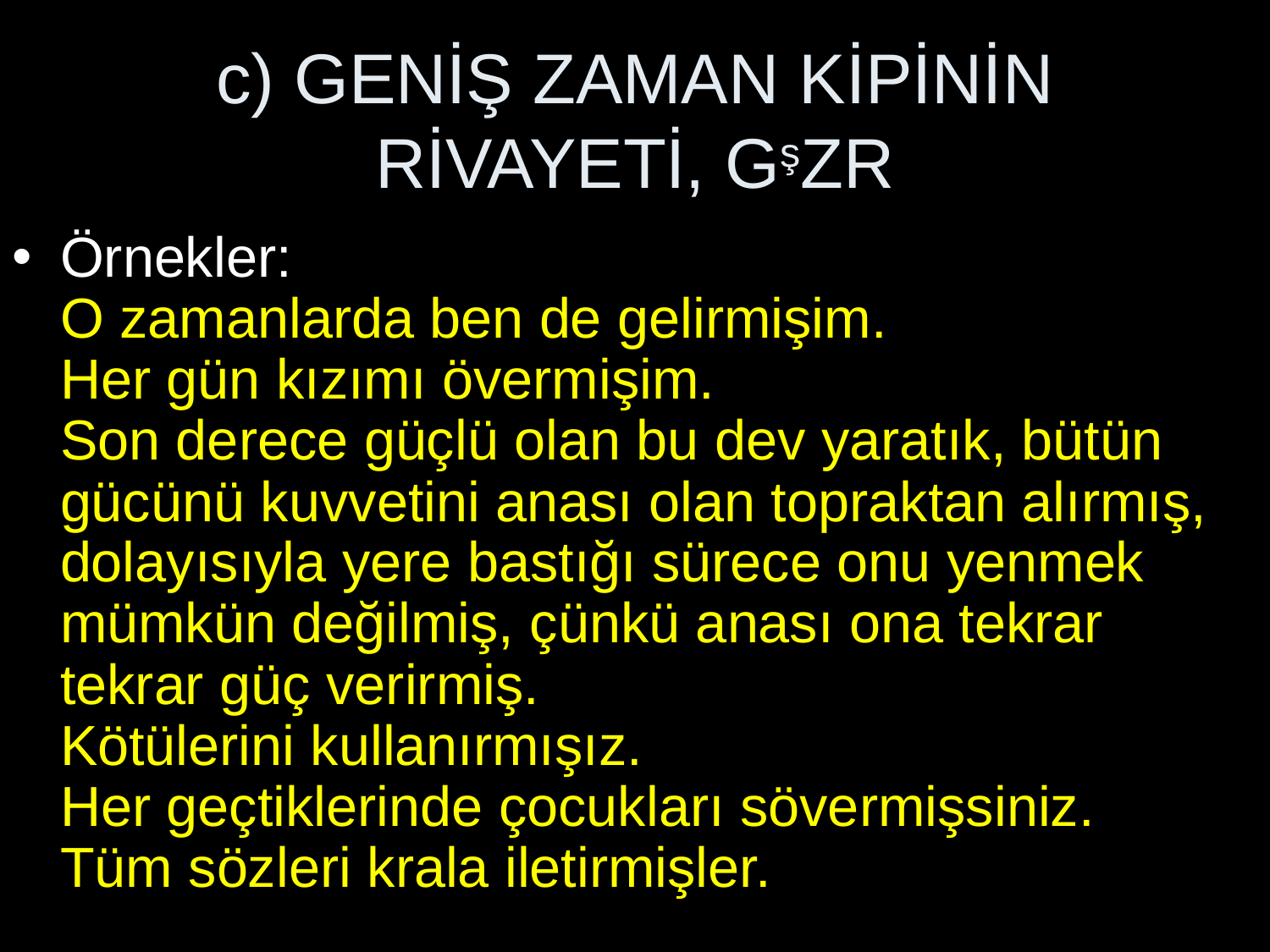

# c) GENİŞ ZAMAN KİPİNİN RİVAYETİ, GşZR
Örnekler:
O zamanlarda ben de gelirmişim.
Her gün kızımı övermişim.
Son derece güçlü olan bu dev yaratık, bütün gücünü kuvvetini anası olan topraktan alırmış, dolayısıyla yere bastığı sürece onu yenmek mümkün değilmiş, çünkü anası ona tekrar tekrar güç verirmiş.
Kötülerini kullanırmışız.
Her geçtiklerinde çocukları sövermişsiniz.
Tüm sözleri krala iletirmişler.